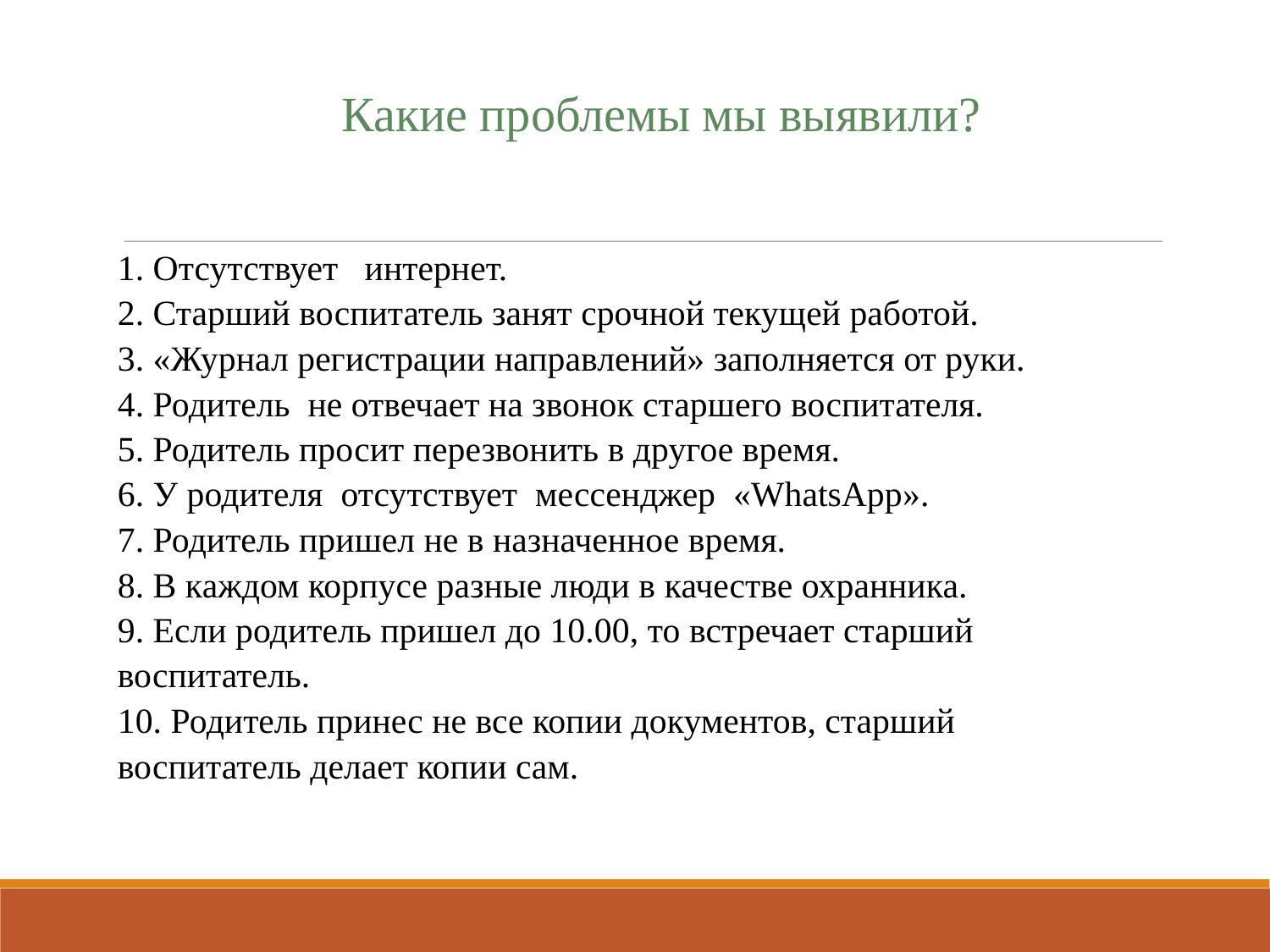

Какие проблемы мы выявили?
1. Отсутствует   интернет.
2. Старший воспитатель занят срочной текущей работой.
3. «Журнал регистрации направлений» заполняется от руки.
4. Родитель  не отвечает на звонок старшего воспитателя.
5. Родитель просит перезвонить в другое время.
6. У родителя  отсутствует  мессенджер  «WhatsApp».
7. Родитель пришел не в назначенное время.
8. В каждом корпусе разные люди в качестве охранника.
9. Если родитель пришел до 10.00, то встречает старший воспитатель.
10. Родитель принес не все копии документов, старший воспитатель делает копии сам.